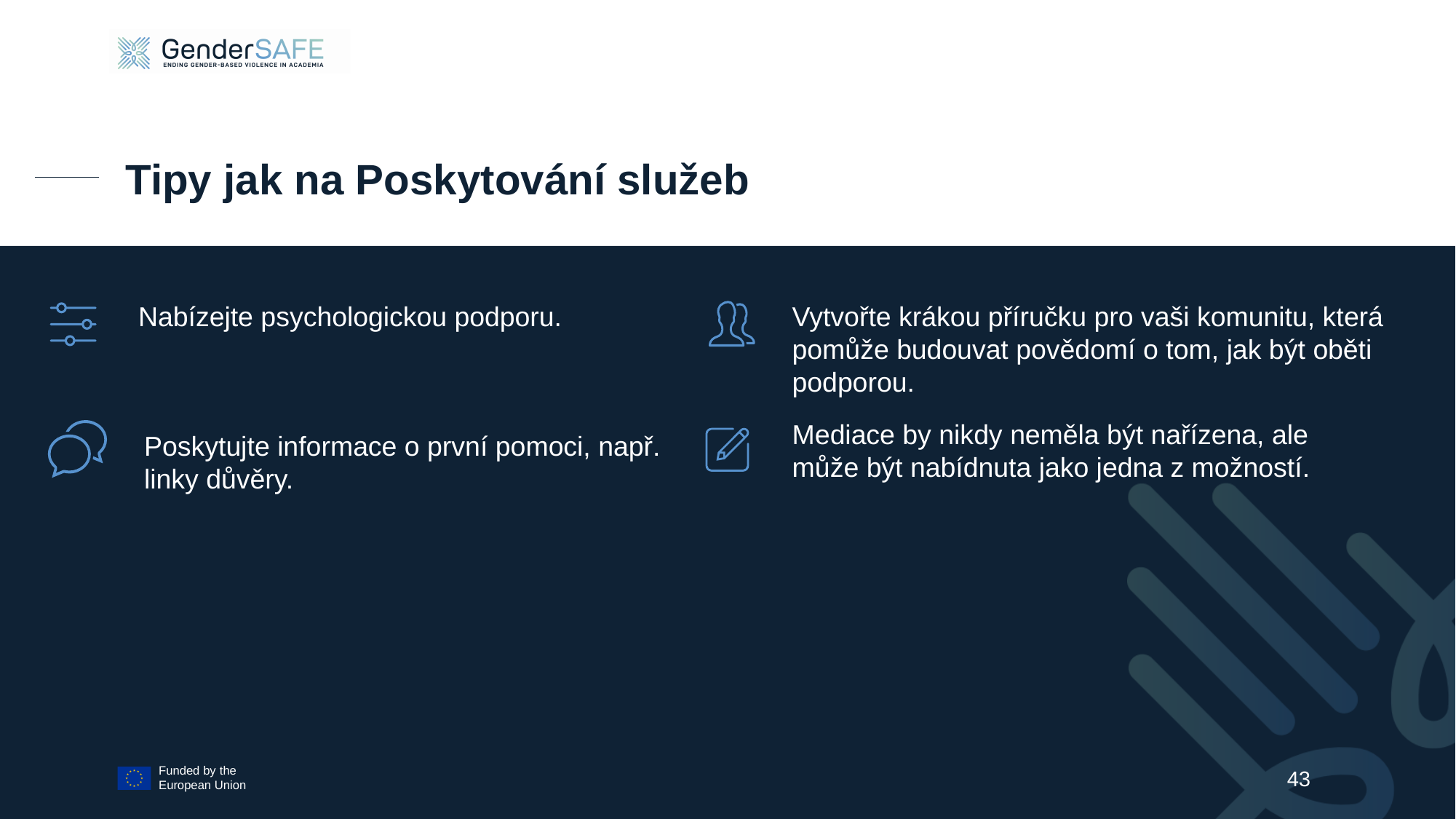

# Tipy jak na Poskytování služeb
Nabízejte psychologickou podporu.
Vytvořte krákou příručku pro vaši komunitu, která pomůže budouvat povědomí o tom, jak být oběti podporou.

Mediace by nikdy neměla být nařízena, ale může být nabídnuta jako jedna z možností.

Poskytujte informace o první pomoci, např. linky důvěry.